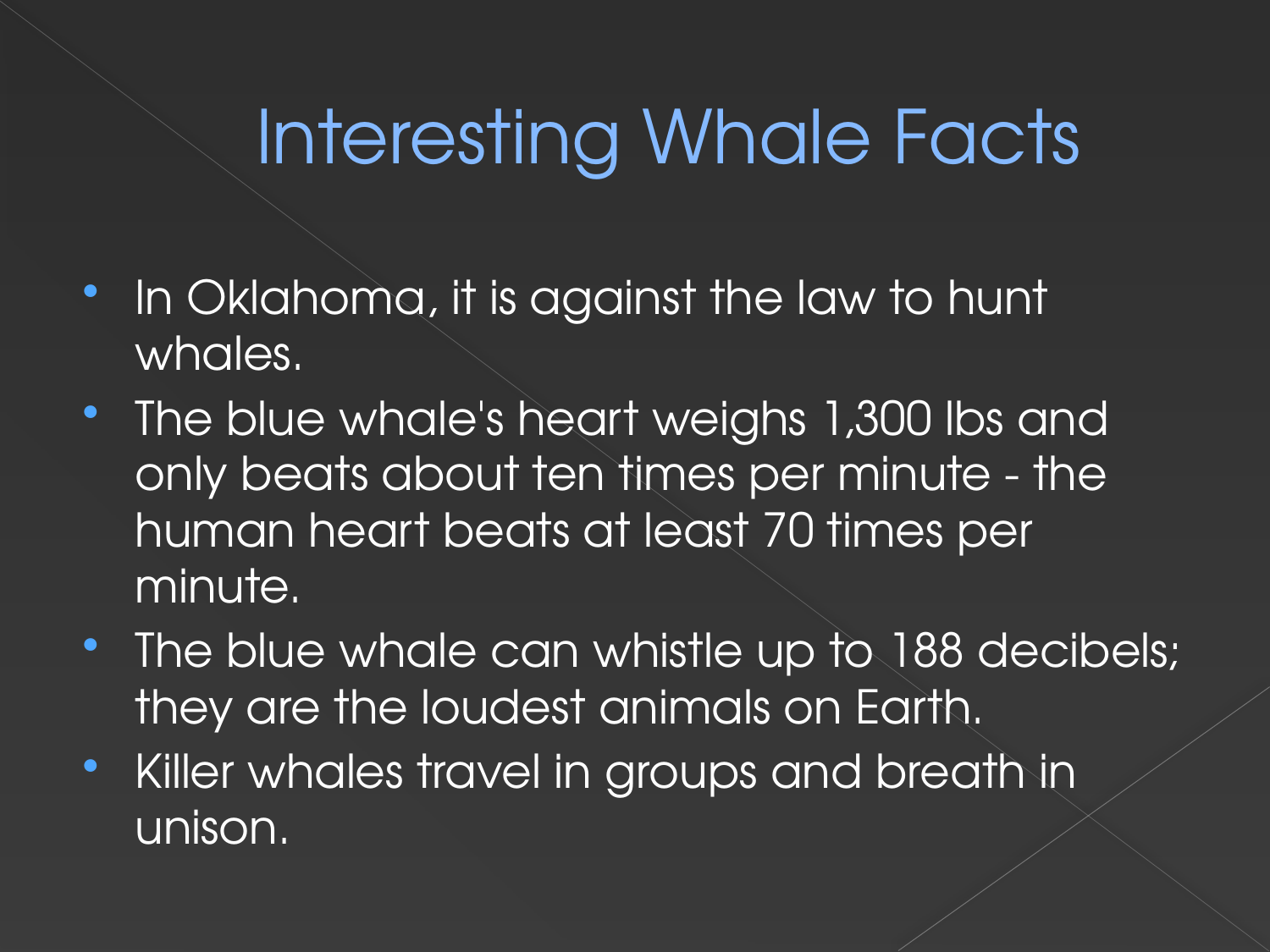

# Interesting Whale Facts
In Oklahoma, it is against the law to hunt whales.
The blue whale's heart weighs 1,300 lbs and only beats about ten times per minute - the human heart beats at least 70 times per minute.
The blue whale can whistle up to 188 decibels; they are the loudest animals on Earth.
Killer whales travel in groups and breath in unison.